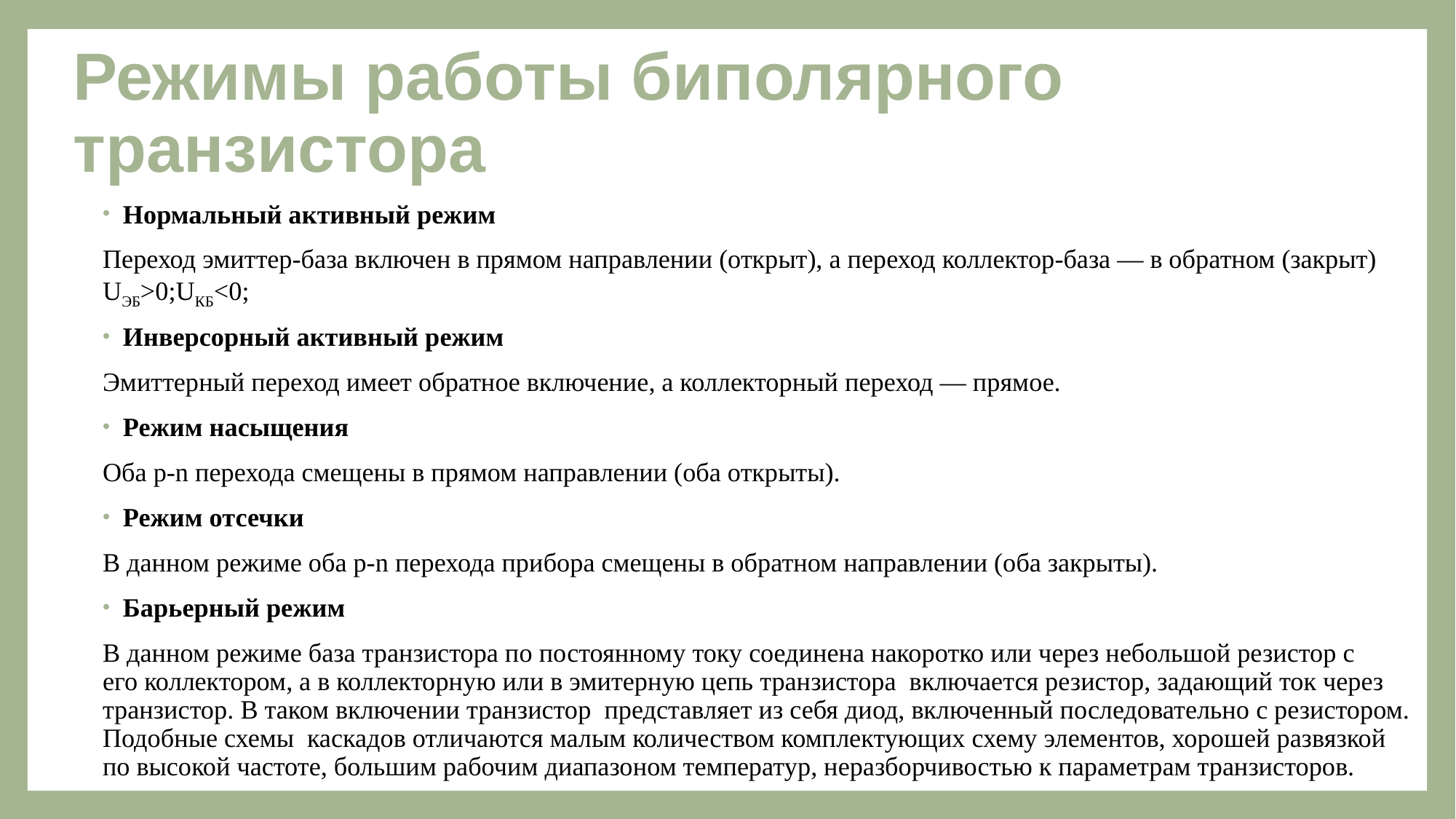

# Режимы работы биполярного транзистора
Нормальный активный режим
Переход эмиттер-база включен в прямом направлении (открыт), а переход коллектор-база — в обратном (закрыт) UЭБ>0;UКБ<0;
Инверсорный активный режим
Эмиттерный переход имеет обратное включение, а коллекторный переход — прямое.
Режим насыщения
Оба p-n перехода смещены в прямом направлении (оба открыты).
Режим отсечки
В данном режиме оба p-n перехода прибора смещены в обратном направлении (оба закрыты).
Барьерный режим
В данном режиме база транзистора по постоянному току соединена накоротко или через небольшой резистор с его коллектором, а в коллекторную или в эмитерную цепь транзистора  включается резистор, задающий ток через транзистор. В таком включении транзистор  представляет из себя диод, включенный последовательно с резистором. Подобные схемы  каскадов отличаются малым количеством комплектующих схему элементов, хорошей развязкой  по высокой частоте, большим рабочим диапазоном температур, неразборчивостью к параметрам транзисторов.